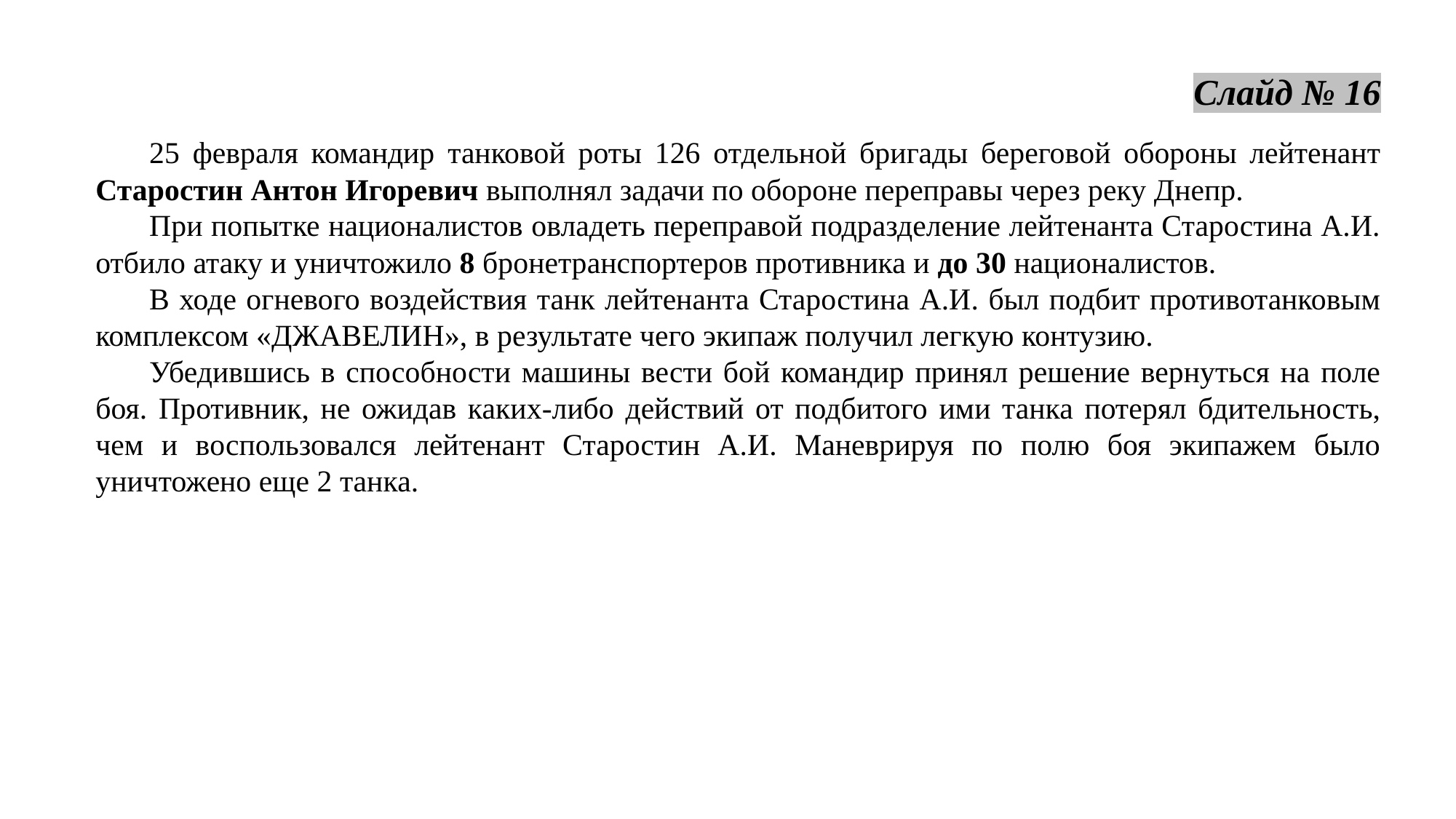

Слайд № 16
25 февраля командир танковой роты 126 отдельной бригады береговой обороны лейтенант Старостин Антон Игоревич выполнял задачи по обороне переправы через реку Днепр.
При попытке националистов овладеть переправой подразделение лейтенанта Старостина А.И. отбило атаку и уничтожило 8 бронетранспортеров противника и до 30 националистов.
В ходе огневого воздействия танк лейтенанта Старостина А.И. был подбит противотанковым комплексом «ДЖАВЕЛИН», в результате чего экипаж получил легкую контузию.
Убедившись в способности машины вести бой командир принял решение вернуться на поле боя. Противник, не ожидав каких-либо действий от подбитого ими танка потерял бдительность, чем и воспользовался лейтенант Старостин А.И. Маневрируя по полю боя экипажем было уничтожено еще 2 танка.